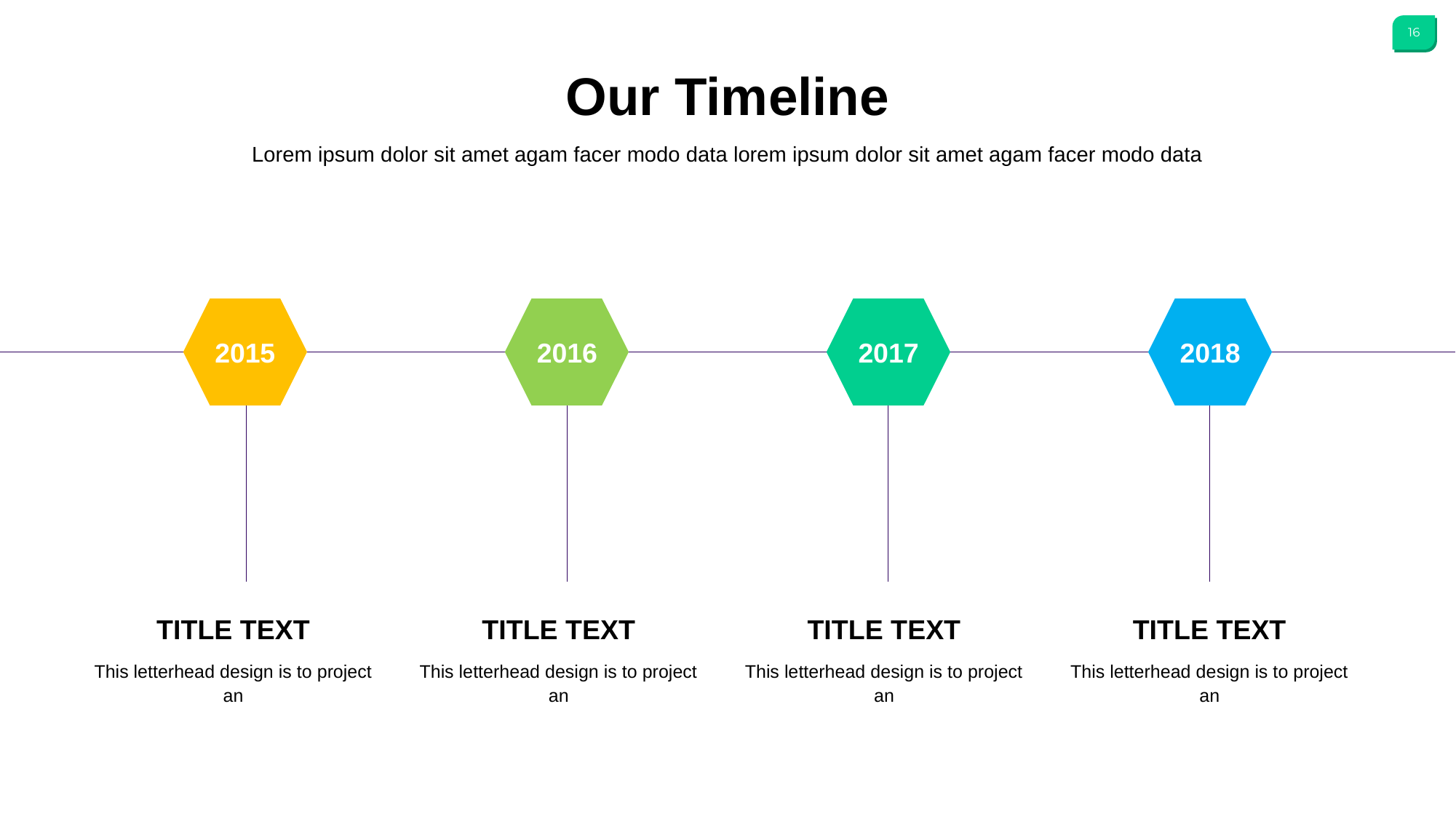

# Our Timeline
Lorem ipsum dolor sit amet agam facer modo data lorem ipsum dolor sit amet agam facer modo data

2015
2016
2017
2018
TITLE TEXT
This letterhead design is to project an
TITLE TEXT
This letterhead design is to project an
TITLE TEXT
This letterhead design is to project an
TITLE TEXT
This letterhead design is to project an